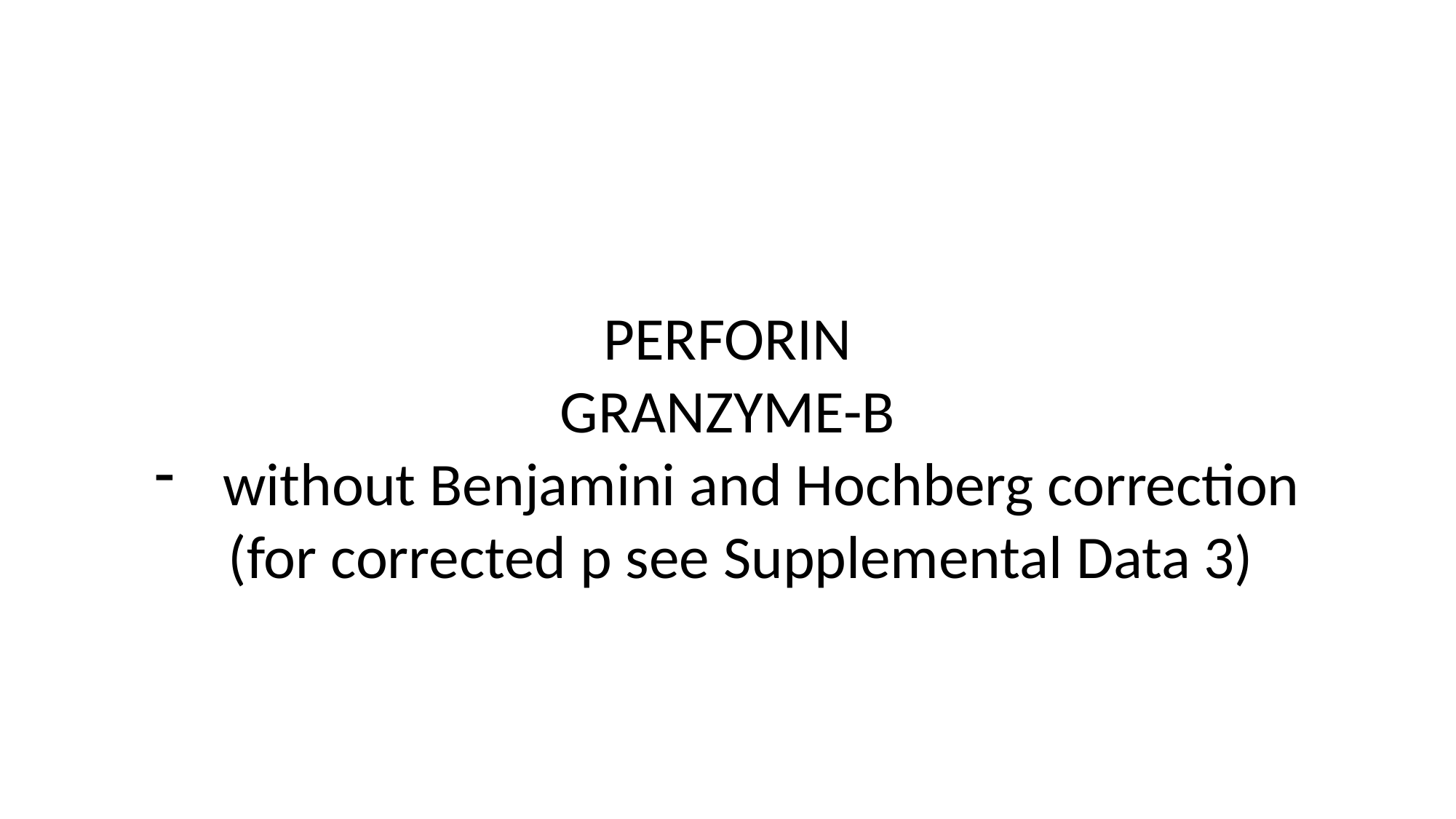

PERFORIN
GRANZYME-B
without Benjamini and Hochberg correction
  (for corrected p see Supplemental Data 3)